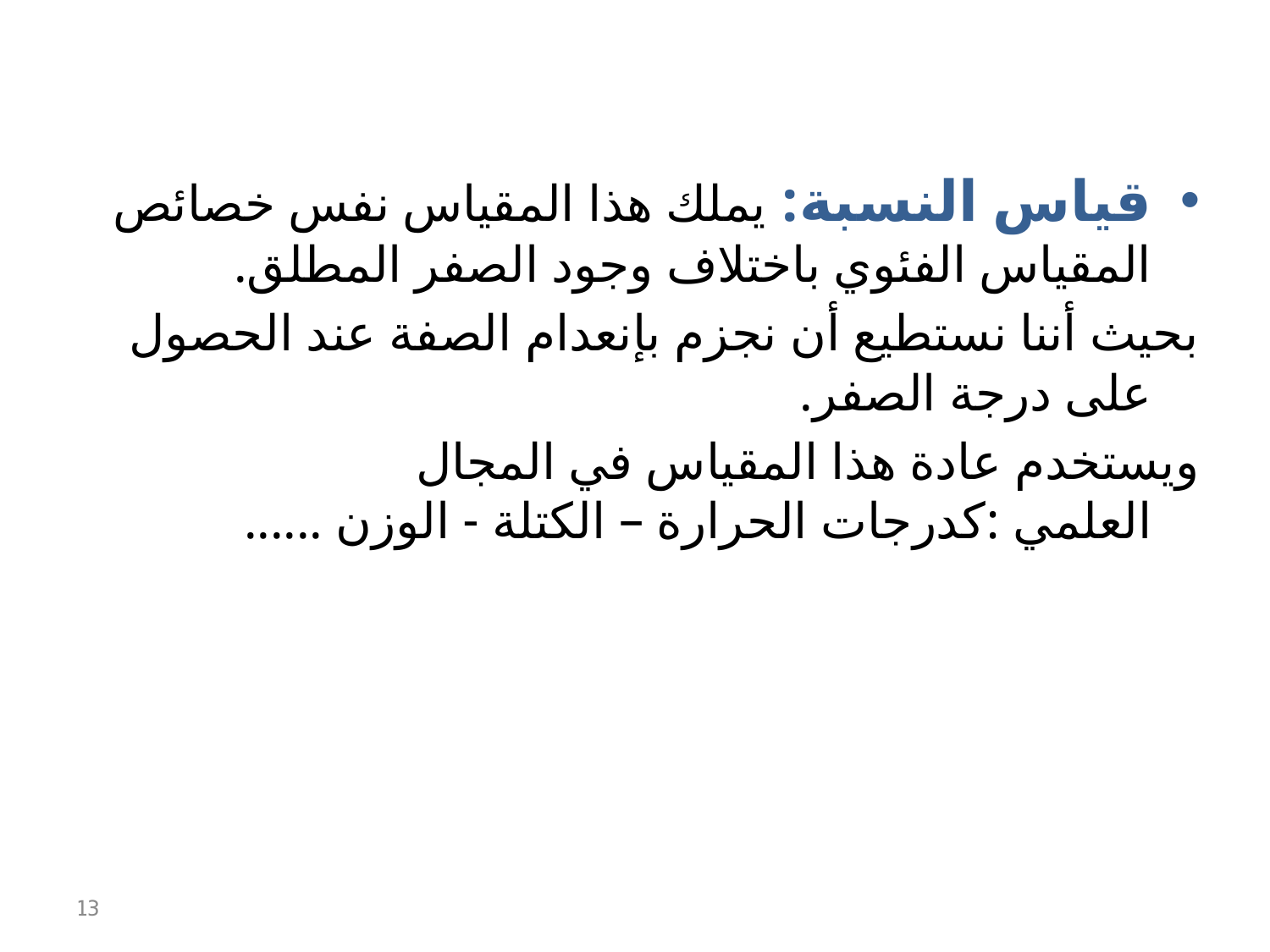

قياس النسبة: يملك هذا المقياس نفس خصائص المقياس الفئوي باختلاف وجود الصفر المطلق.
بحيث أننا نستطيع أن نجزم بإنعدام الصفة عند الحصول على درجة الصفر.
ويستخدم عادة هذا المقياس في المجال العلمي :كدرجات الحرارة – الكتلة - الوزن ......

13